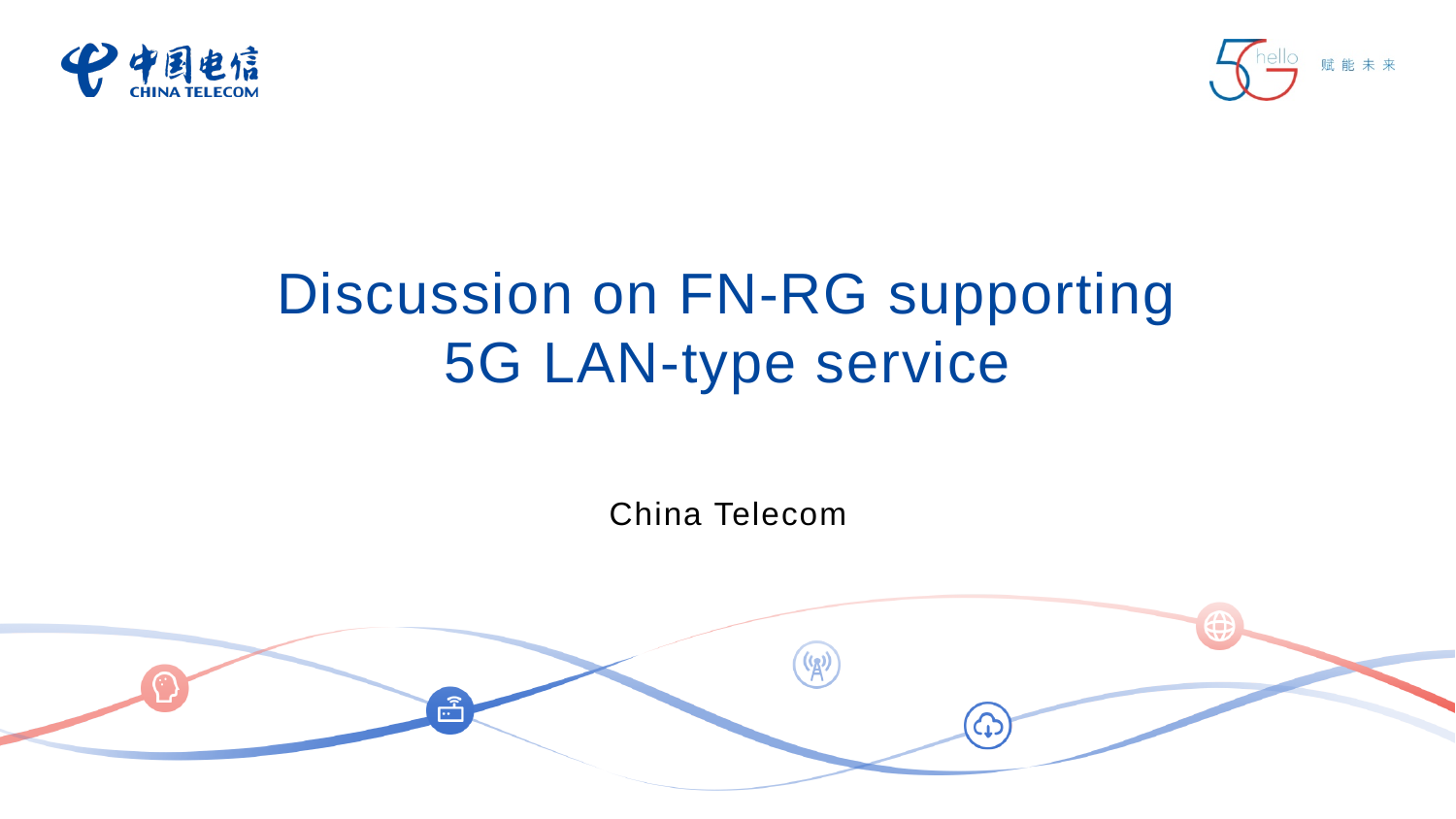

Discussion on FN-RG supporting 5G LAN-type service
China Telecom